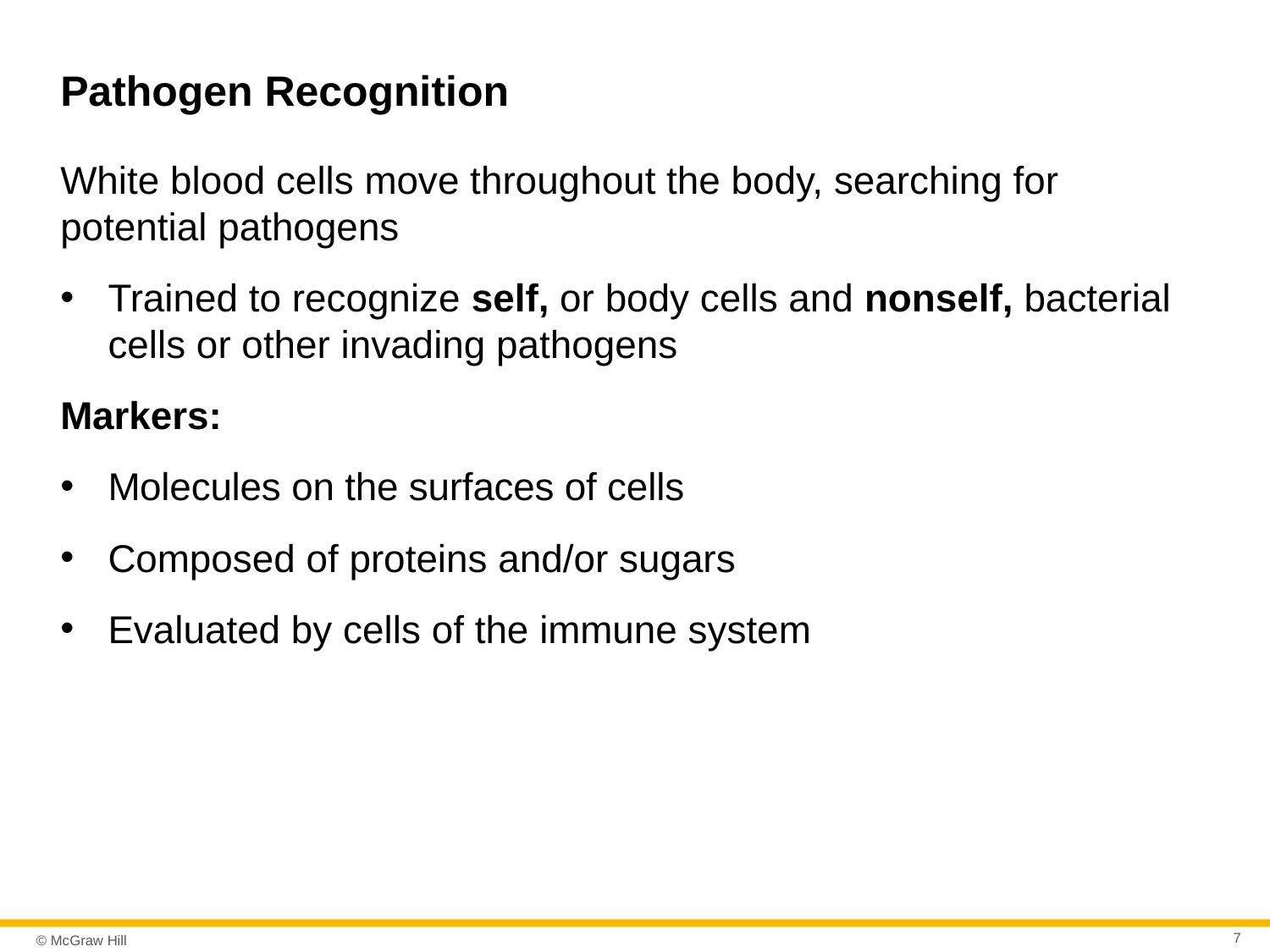

# Pathogen Recognition
White blood cells move throughout the body, searching for potential pathogens
Trained to recognize self, or body cells and nonself, bacterial cells or other invading pathogens
Markers:
Molecules on the surfaces of cells
Composed of proteins and/or sugars
Evaluated by cells of the immune system